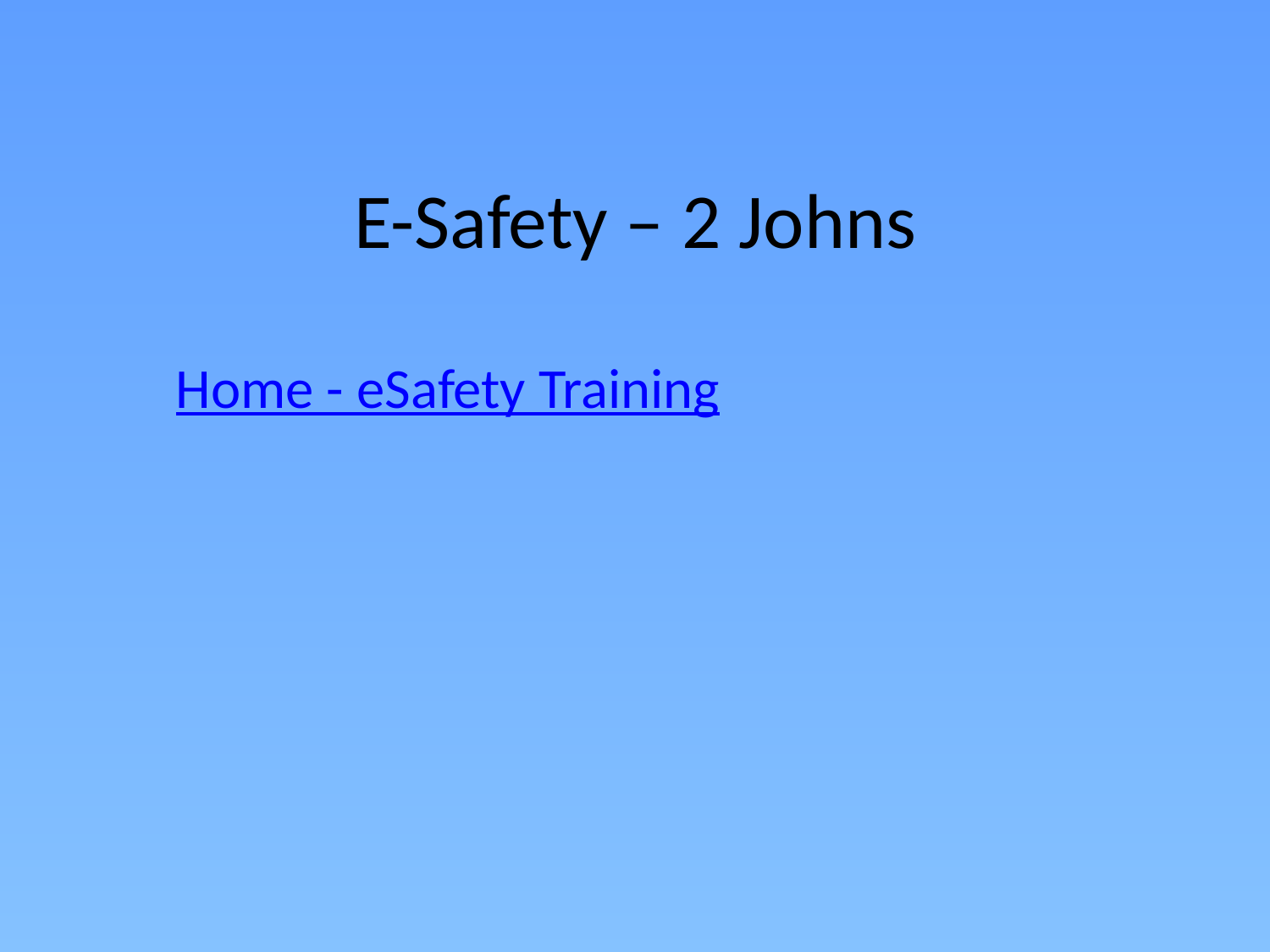

E-Safety – 2 Johns
Home - eSafety Training